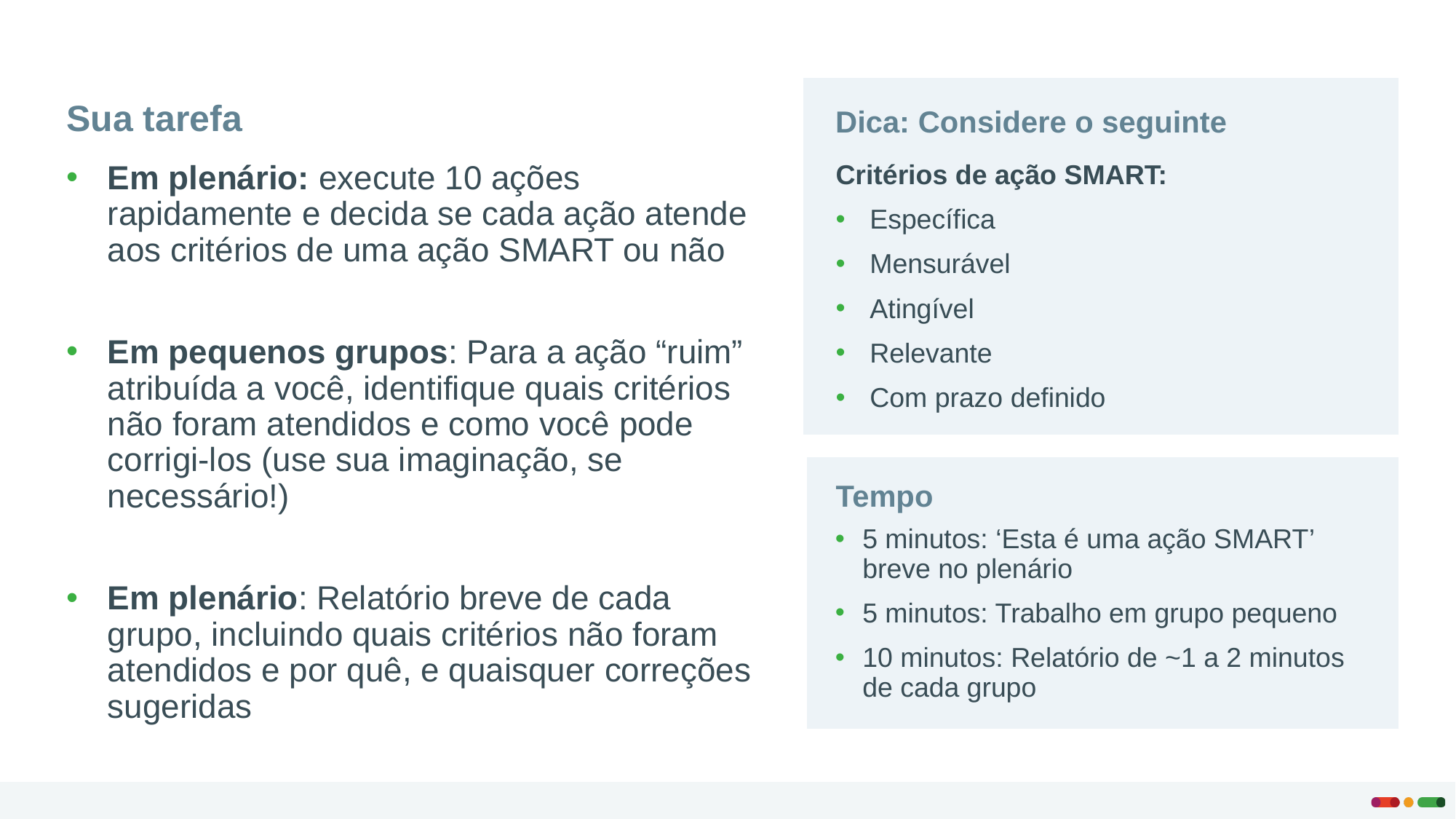

Dica: Considere o seguinte

Sua tarefa
Em plenário: execute 10 ações rapidamente e decida se cada ação atende aos critérios de uma ação SMART ou não

Em pequenos grupos: Para a ação “ruim” atribuída a você, identifique quais critérios não foram atendidos e como você pode corrigi-los (use sua imaginação, se necessário!)

Em plenário: Relatório breve de cada grupo, incluindo quais critérios não foram atendidos e por quê, e quaisquer correções sugeridas
Critérios de ação SMART:
Específica
Mensurável
Atingível
Relevante
Com prazo definido

Tempo
5 minutos: ‘Esta é uma ação SMART’ breve no plenário
5 minutos: Trabalho em grupo pequeno
10 minutos: Relatório de ~1 a 2 minutos de cada grupo